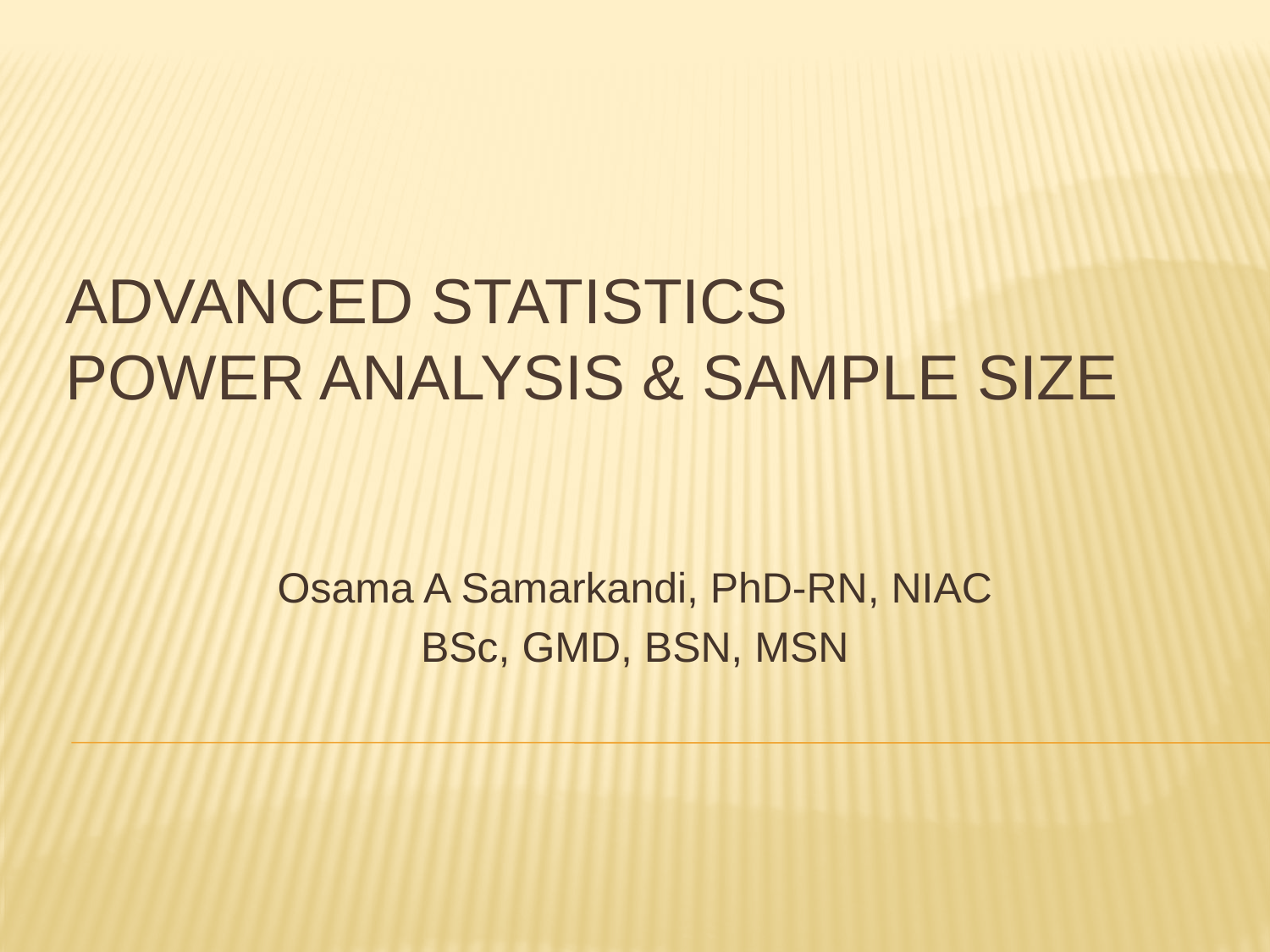

# Advanced Statistics Power Analysis & Sample Size
Osama A Samarkandi, PhD-RN, NIAC
BSc, GMD, BSN, MSN